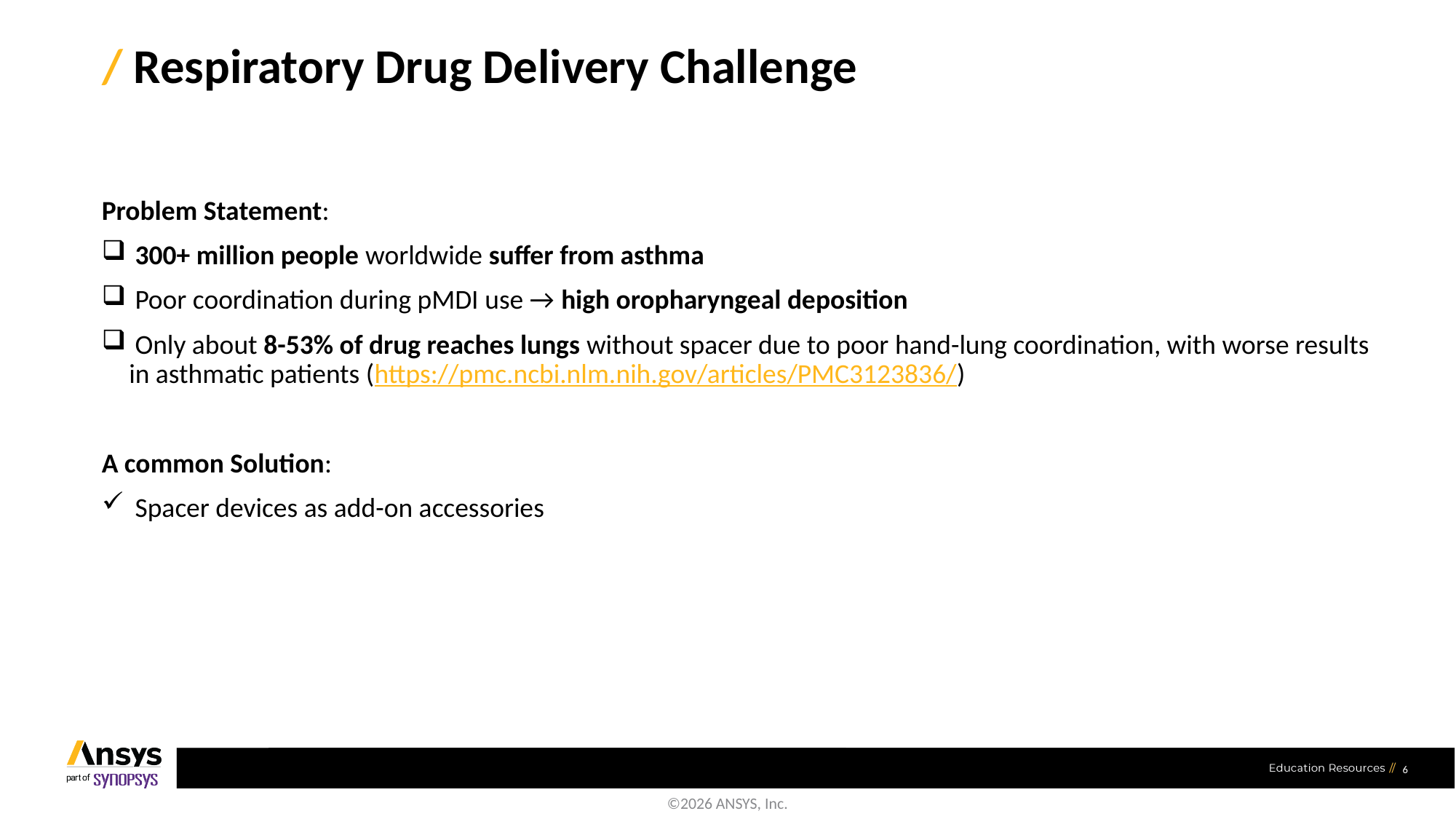

/ Respiratory Drug Delivery Challenge

Problem Statement:
 300+ million people worldwide suffer from asthma
 Poor coordination during pMDI use → high oropharyngeal deposition
 Only about 8-53% of drug reaches lungs without spacer due to poor hand-lung coordination, with worse results in asthmatic patients (https://pmc.ncbi.nlm.nih.gov/articles/PMC3123836/)

A common Solution:
 Spacer devices as add-on accessories

6